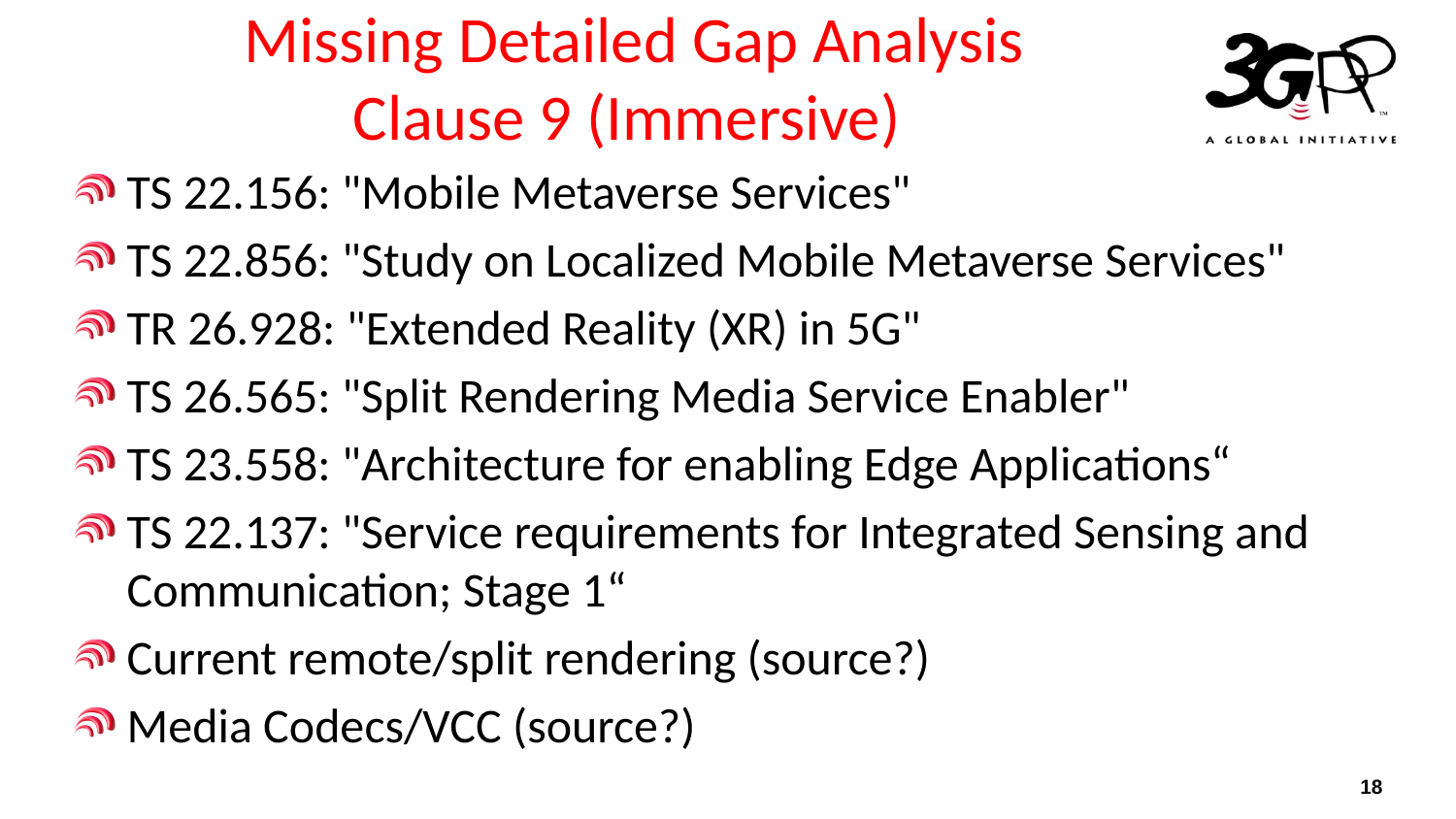

# Missing Detailed Gap Analysis Clause 9 (Immersive)
TS 22.156: "Mobile Metaverse Services"
TS 22.856: "Study on Localized Mobile Metaverse Services"
TR 26.928: "Extended Reality (XR) in 5G"
TS 26.565: "Split Rendering Media Service Enabler"
TS 23.558: "Architecture for enabling Edge Applications“
TS 22.137: "Service requirements for Integrated Sensing and Communication; Stage 1“
Current remote/split rendering (source?)
Media Codecs/VCC (source?)